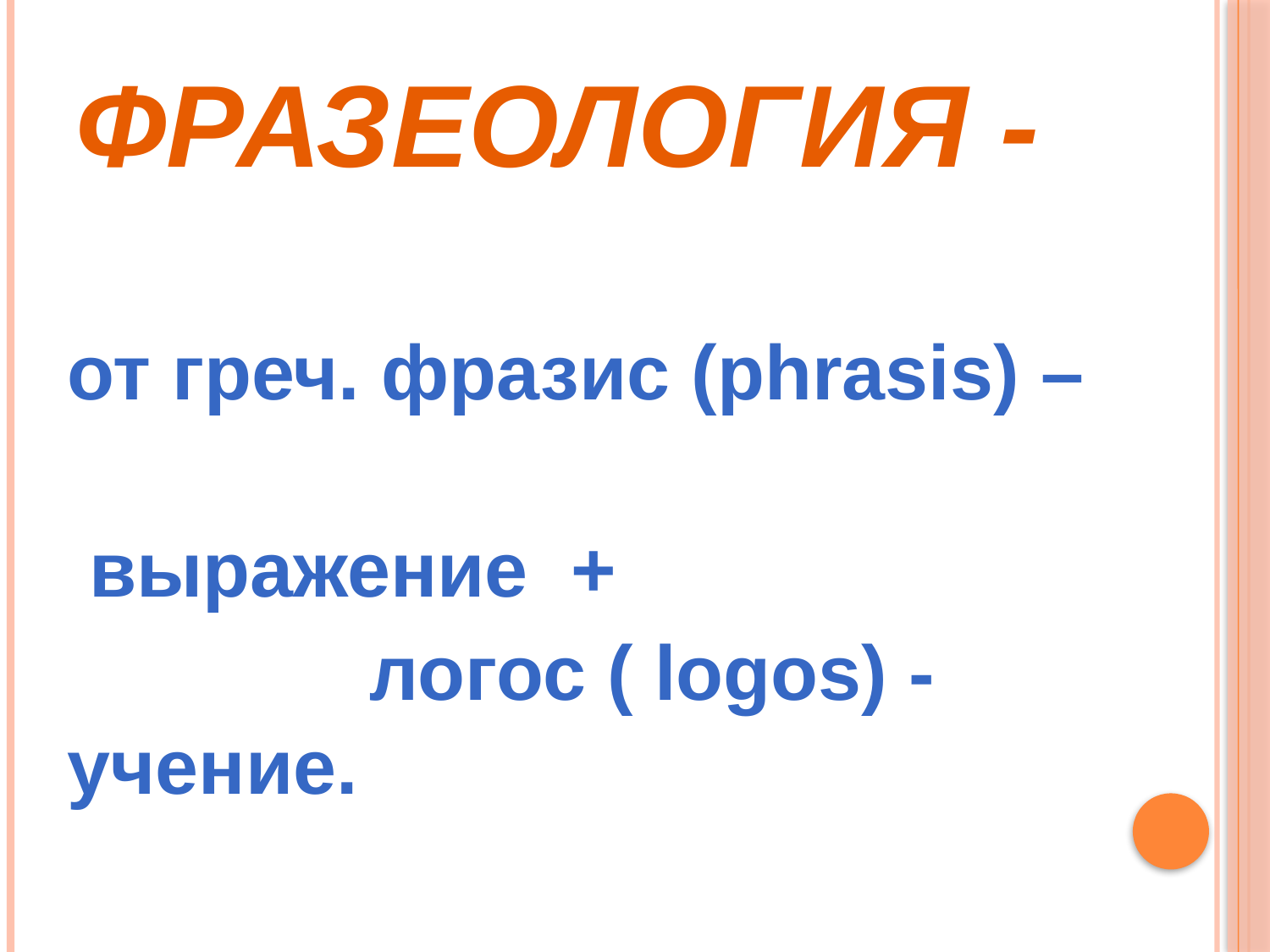

# Фразеология -
от греч. фразис (phrasis) –
 выражение  +
              логос ( logos) -  учение.